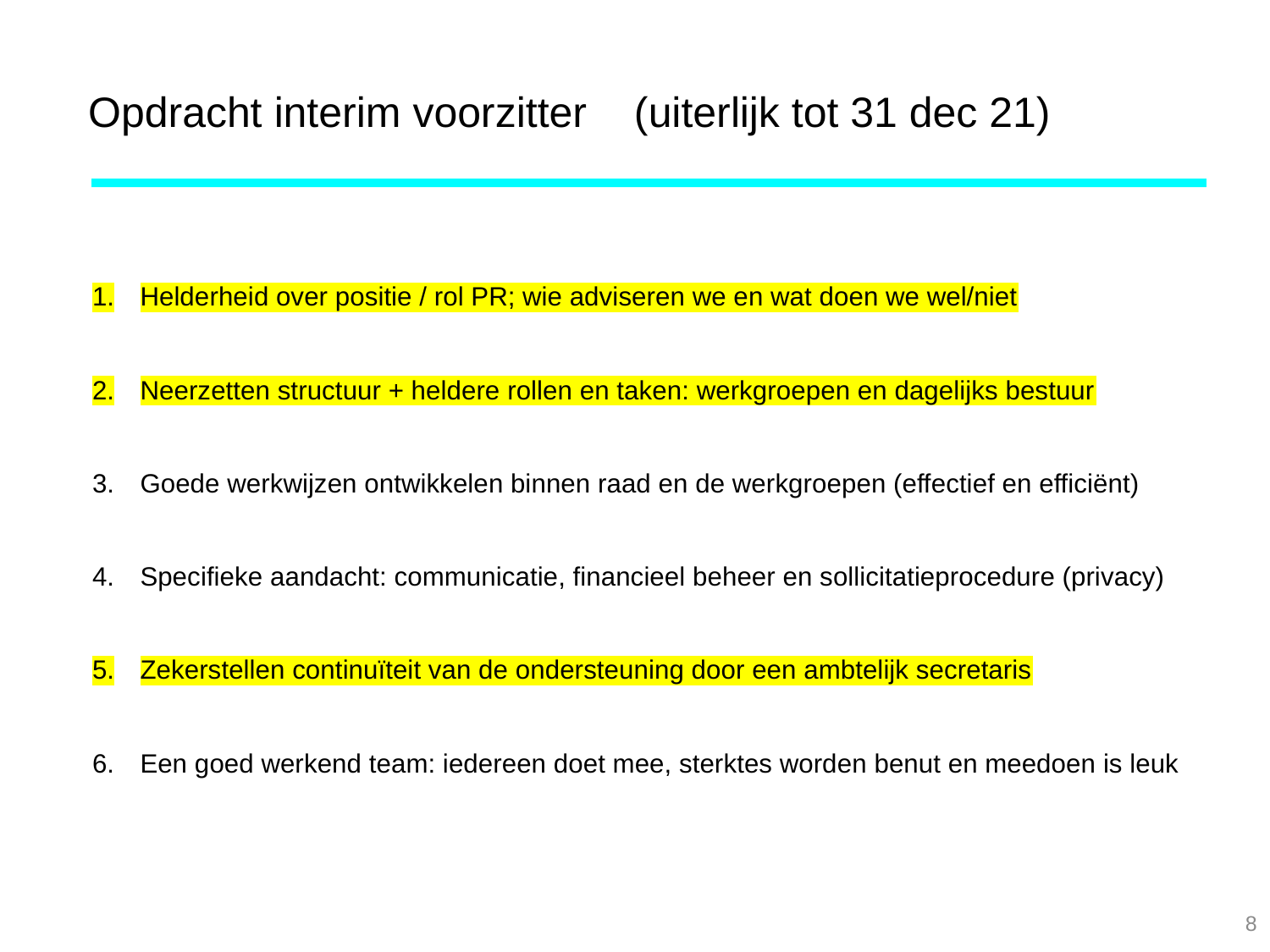

# Opdracht interim voorzitter    (uiterlijk tot 31 dec 21)
Helderheid over positie / rol PR; wie adviseren we en wat doen we wel/niet
Neerzetten structuur + heldere rollen en taken: werkgroepen en dagelijks bestuur
Goede werkwijzen ontwikkelen binnen raad en de werkgroepen (effectief en efficiënt)
Specifieke aandacht: communicatie, financieel beheer en sollicitatieprocedure (privacy)
Zekerstellen continuïteit van de ondersteuning door een ambtelijk secretaris
Een goed werkend team: iedereen doet mee, sterktes worden benut en meedoen is leuk

8